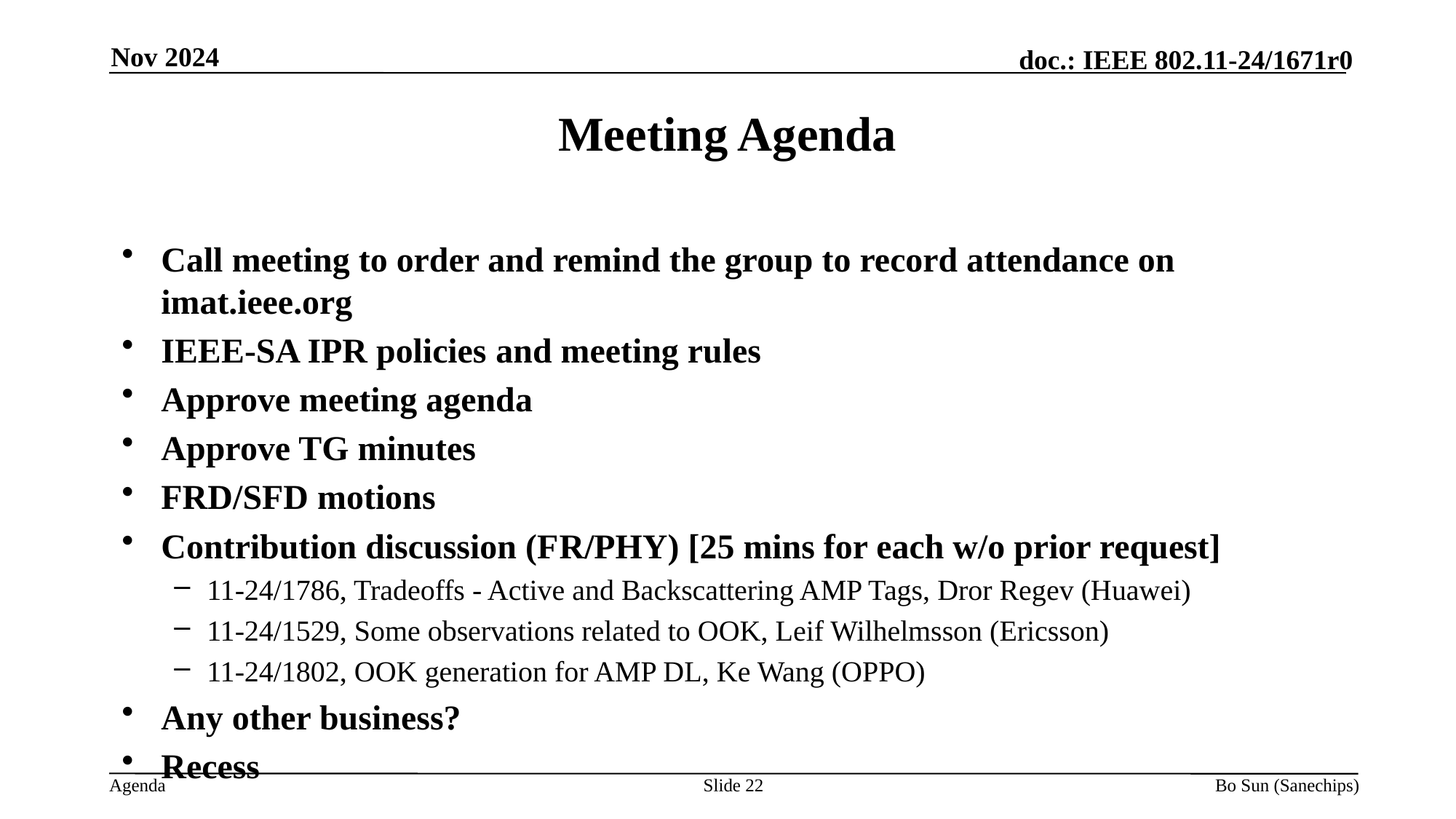

Nov 2024
Meeting Agenda
Call meeting to order and remind the group to record attendance on imat.ieee.org
IEEE-SA IPR policies and meeting rules
Approve meeting agenda
Approve TG minutes
FRD/SFD motions
Contribution discussion (FR/PHY) [25 mins for each w/o prior request]
11-24/1786, Tradeoffs - Active and Backscattering AMP Tags, Dror Regev (Huawei)
11-24/1529, Some observations related to OOK, Leif Wilhelmsson (Ericsson)
11-24/1802, OOK generation for AMP DL, Ke Wang (OPPO)
Any other business?
Recess
Slide 22
Bo Sun (Sanechips)